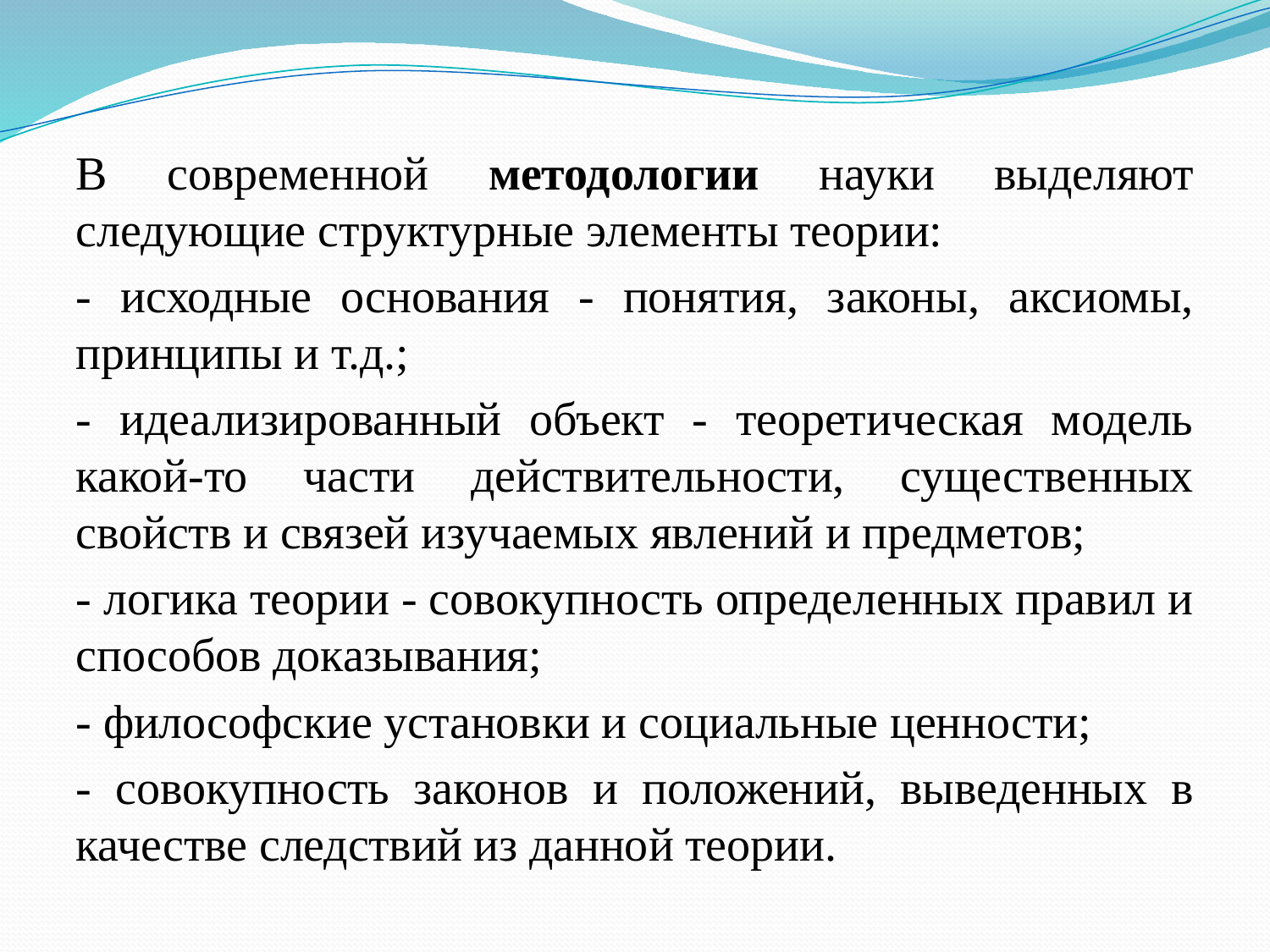

В современной методологии науки выделяют следующие структурные элементы теории:
- исходные основания - понятия, законы, аксиомы, принципы и т.д.;
- идеализированный объект - теоретическая модель какой-то части действительности, существенных свойств и связей изучаемых явлений и предметов;
- логика теории - совокупность определенных правил и способов доказывания;
- философские установки и социальные ценности;
- совокупность законов и положений, выведенных в качестве следствий из данной теории.